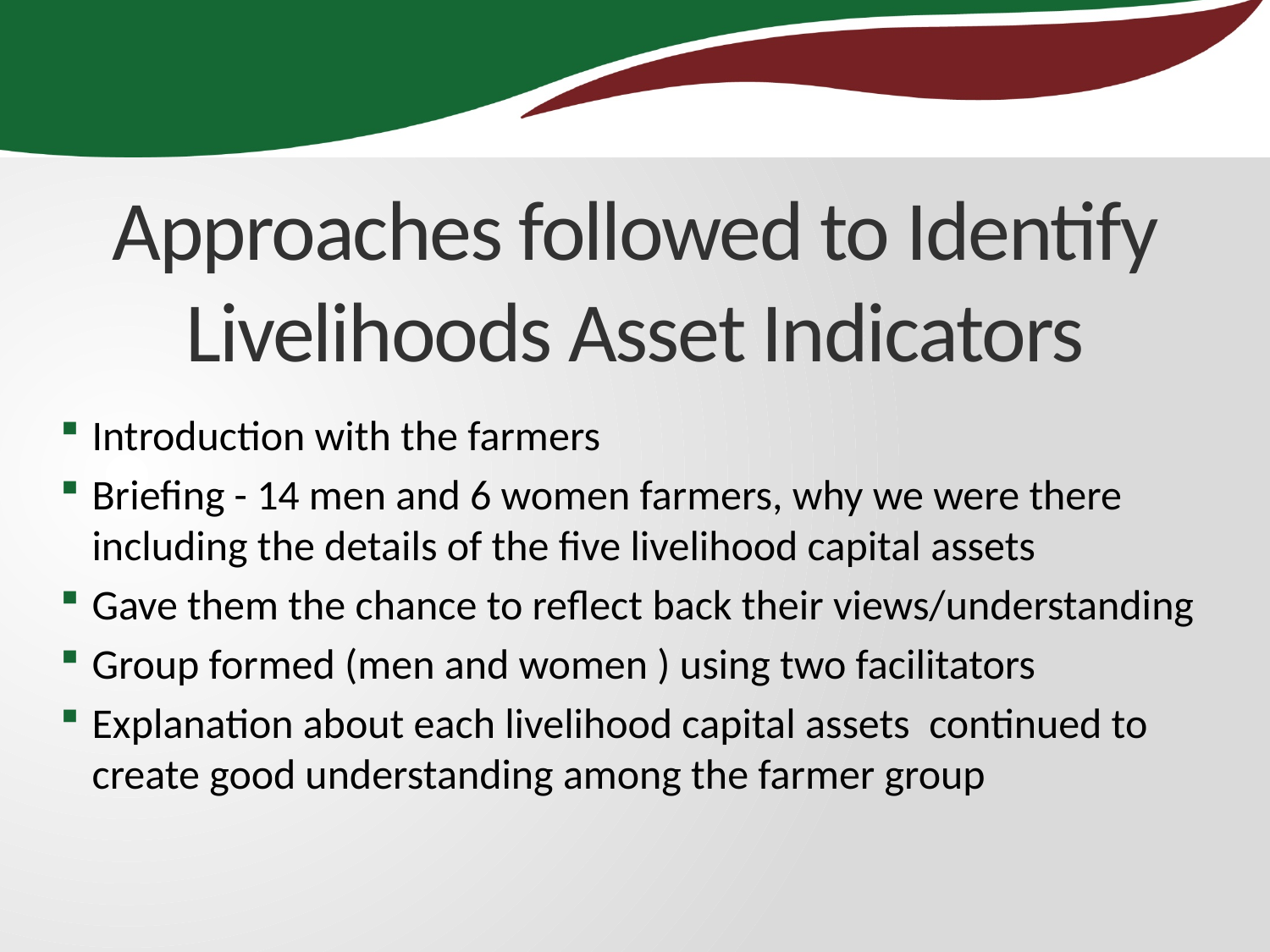

# Approaches followed to Identify Livelihoods Asset Indicators
Introduction with the farmers
Briefing - 14 men and 6 women farmers, why we were there including the details of the five livelihood capital assets
Gave them the chance to reflect back their views/understanding
Group formed (men and women ) using two facilitators
Explanation about each livelihood capital assets  continued to create good understanding among the farmer group